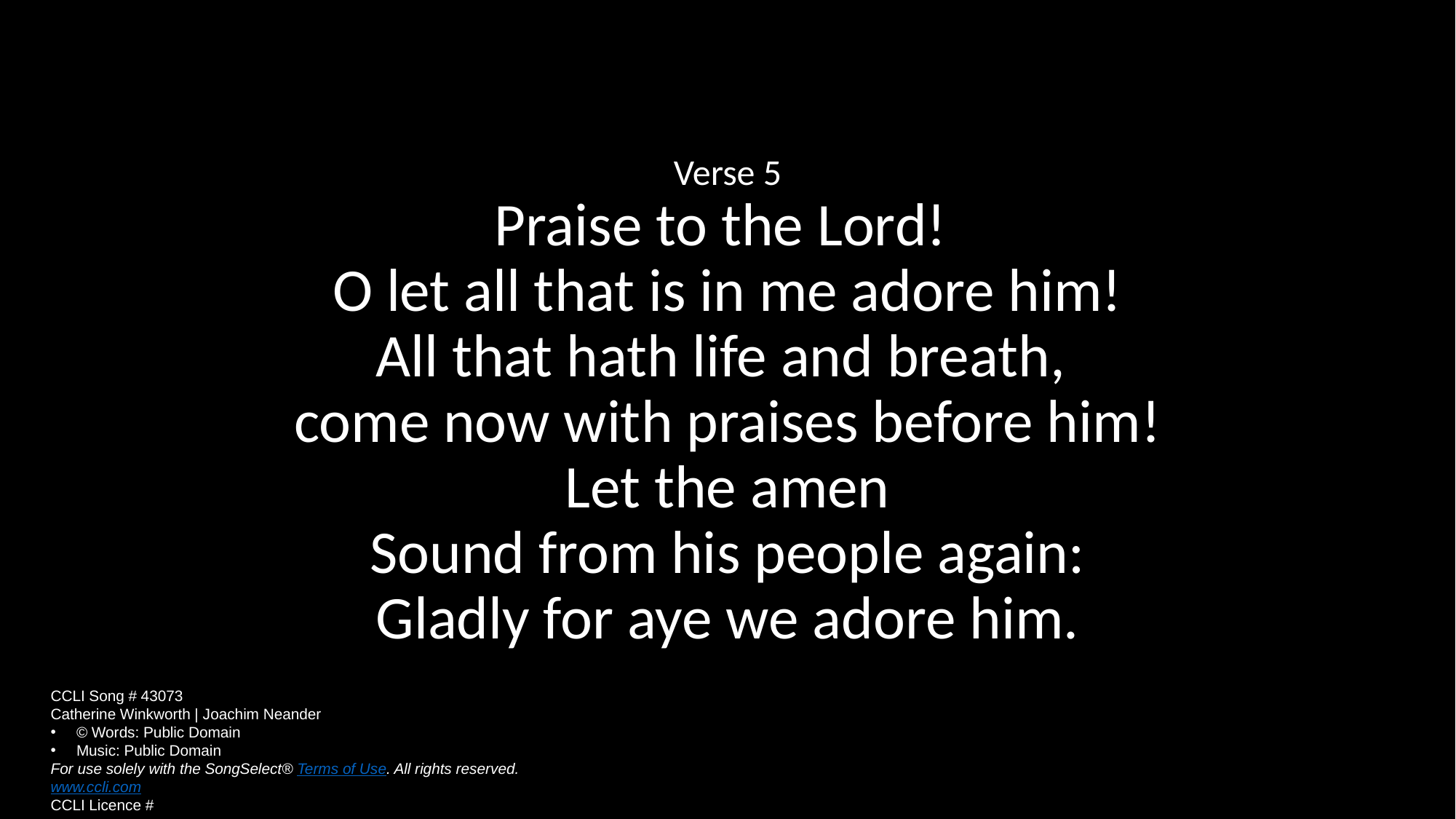

Verse 5
Praise to the Lord!
O let all that is in me adore him!
All that hath life and breath,
come now with praises before him!
Let the amen
Sound from his people again:
Gladly for aye we adore him.
CCLI Song # 43073
Catherine Winkworth | Joachim Neander
© Words: Public Domain
Music: Public Domain
For use solely with the SongSelect® Terms of Use. All rights reserved. www.ccli.com
CCLI Licence #